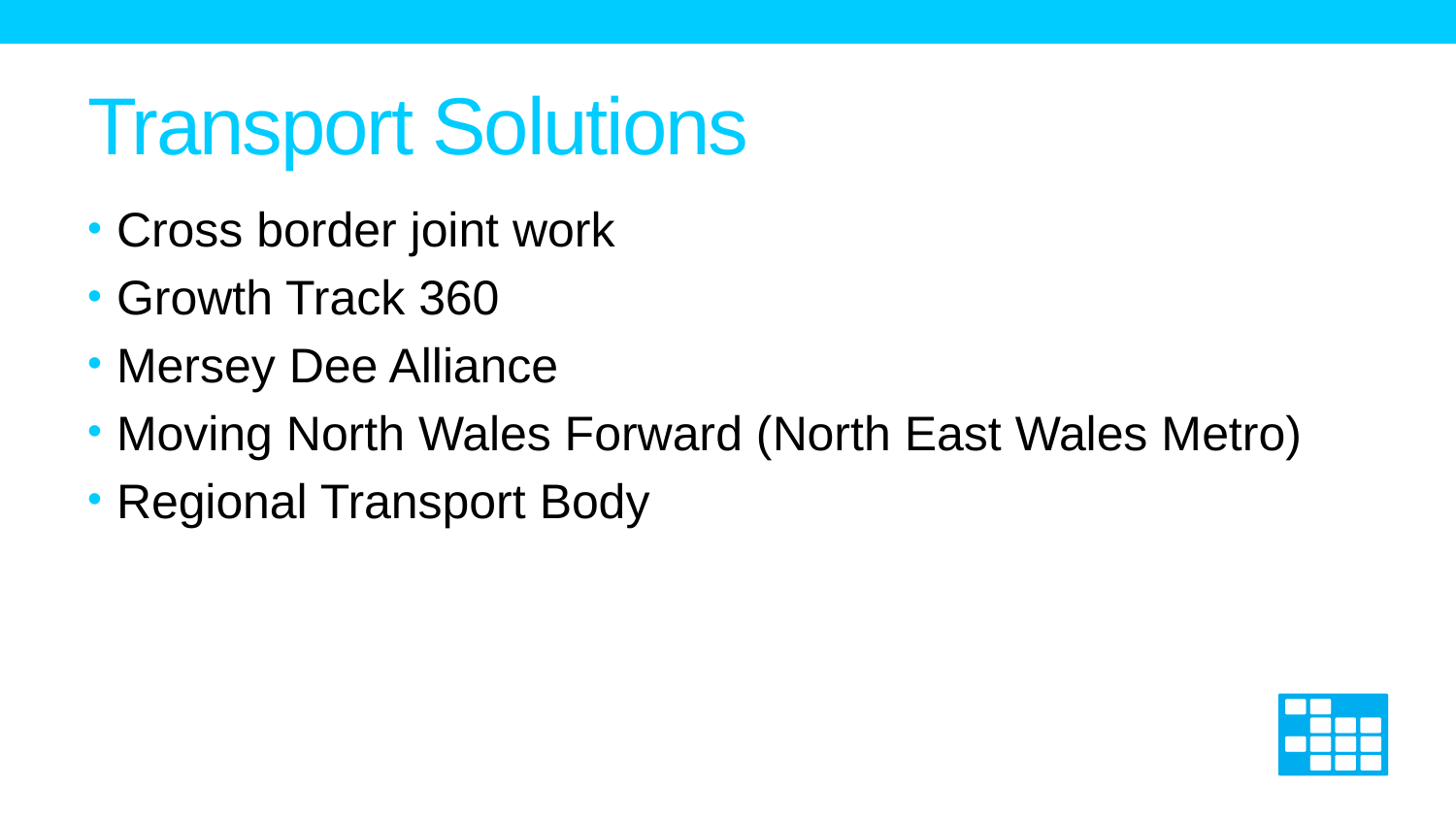

# Transport Solutions
Cross border joint work
Growth Track 360
Mersey Dee Alliance
Moving North Wales Forward (North East Wales Metro)
Regional Transport Body